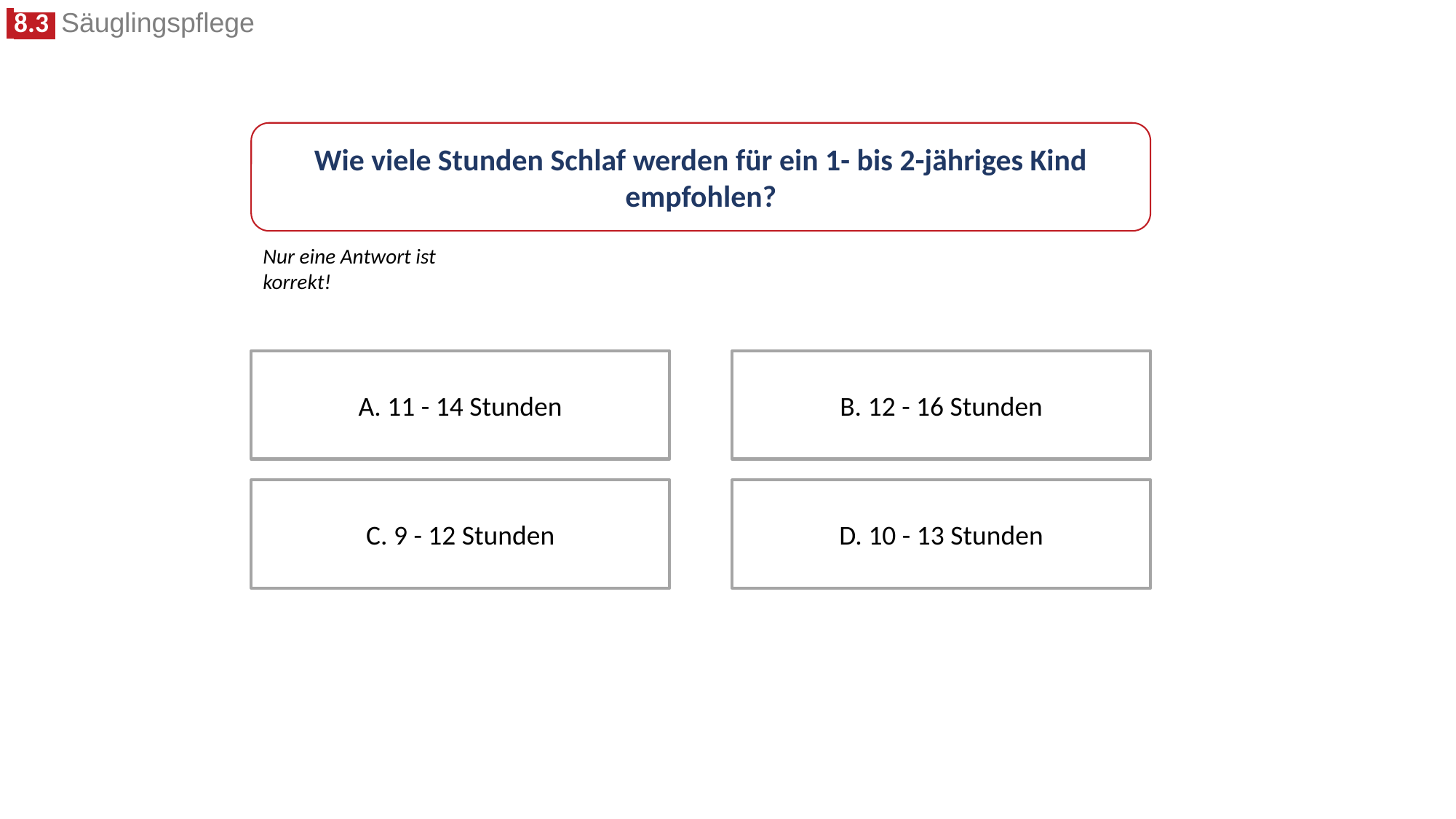

Wie viele Stunden Schlaf werden für ein 1- bis 2-jähriges Kind empfohlen?
Nur eine Antwort ist korrekt!
A. 11 - 14 Stunden
B. 12 - 16 Stunden
D. 10 - 13 Stunden
C. 9 - 12 Stunden